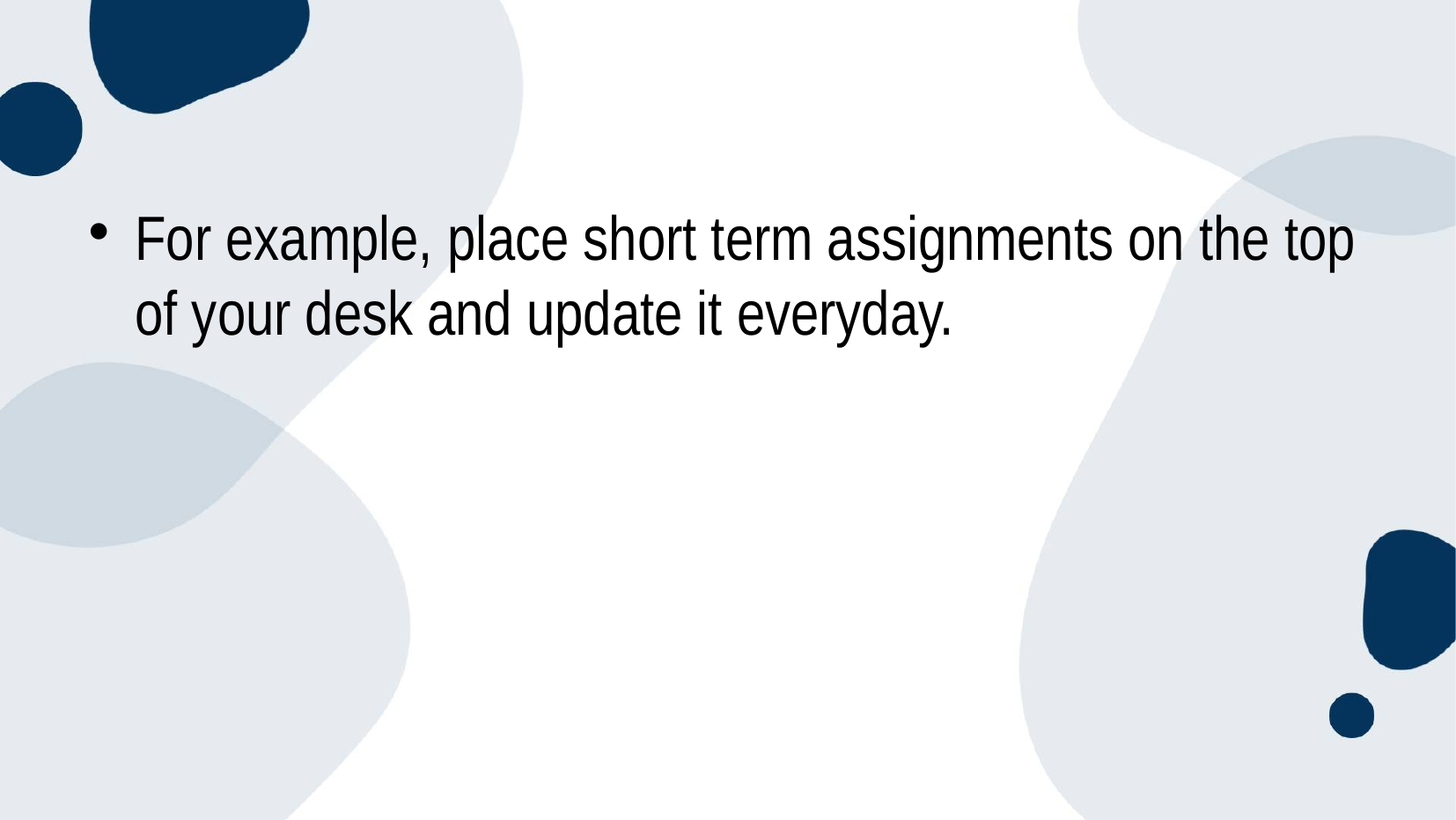

For example, place short term assignments on the top of your desk and update it everyday.